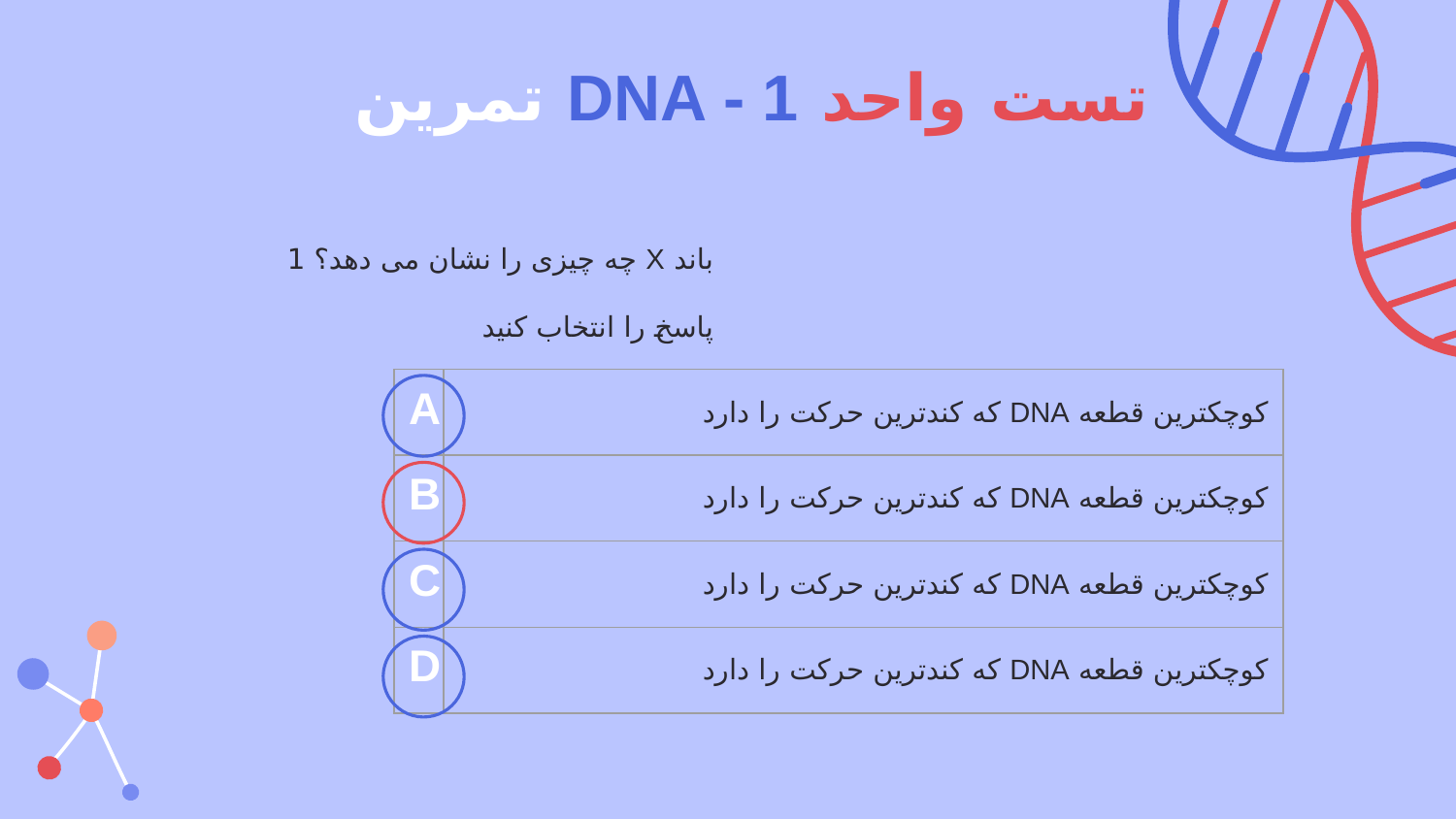

# تست واحد DNA - 1 تمرین
باند X چه چیزی را نشان می دهد؟ 1 پاسخ را انتخاب کنید
| A | کوچکترین قطعه DNA که کندترین حرکت را دارد |
| --- | --- |
| B | کوچکترین قطعه DNA که کندترین حرکت را دارد |
| C | کوچکترین قطعه DNA که کندترین حرکت را دارد |
| D | کوچکترین قطعه DNA که کندترین حرکت را دارد |